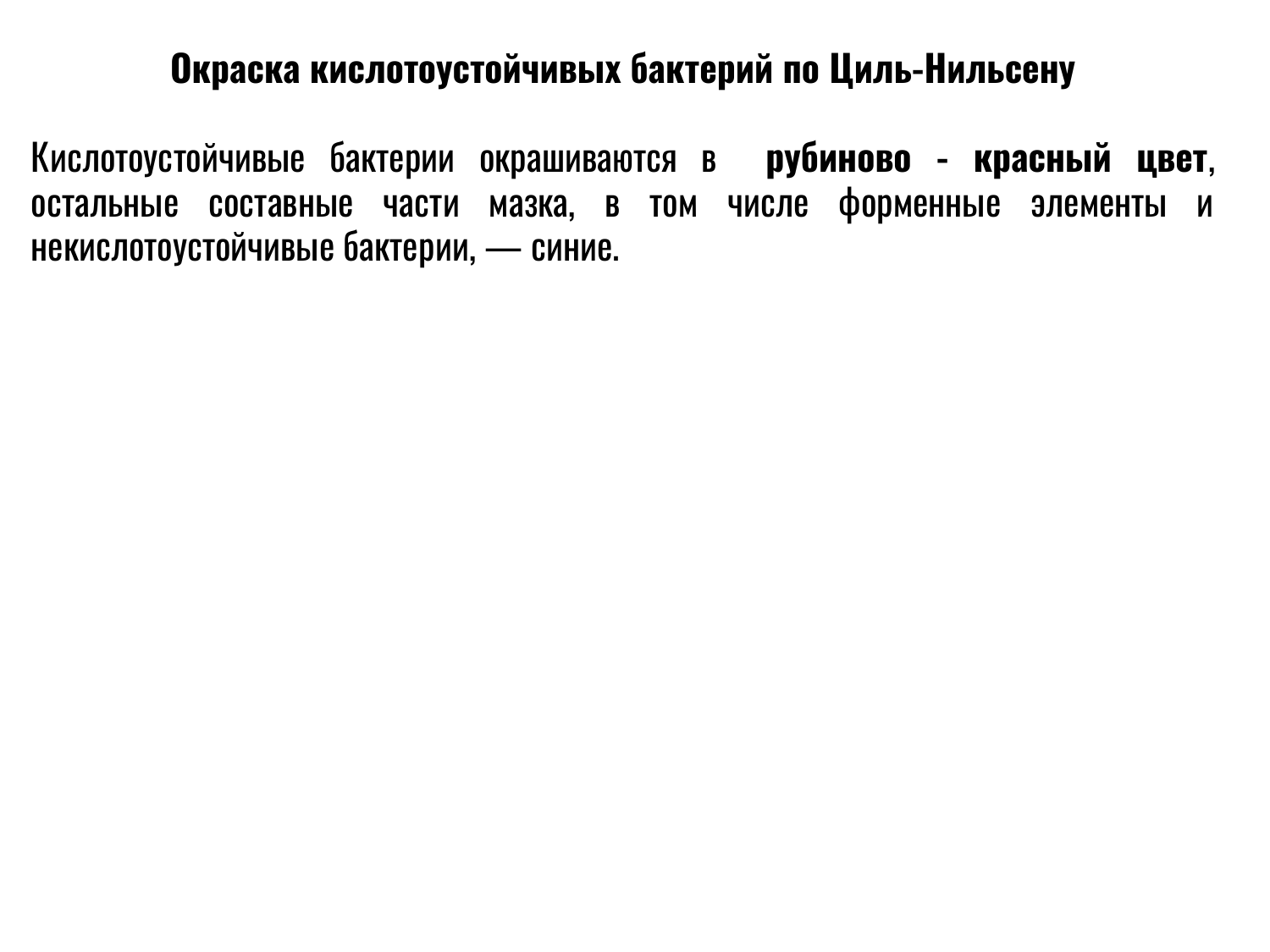

Окраска кислотоустойчивых бактерий по Циль-Нильсену

Кислотоустойчивые бактерии окрашиваются в  рубиново - красный цвет, остальные составные части мазка, в том числе форменные элементы и некислотоустойчивые бактерии, — синие.